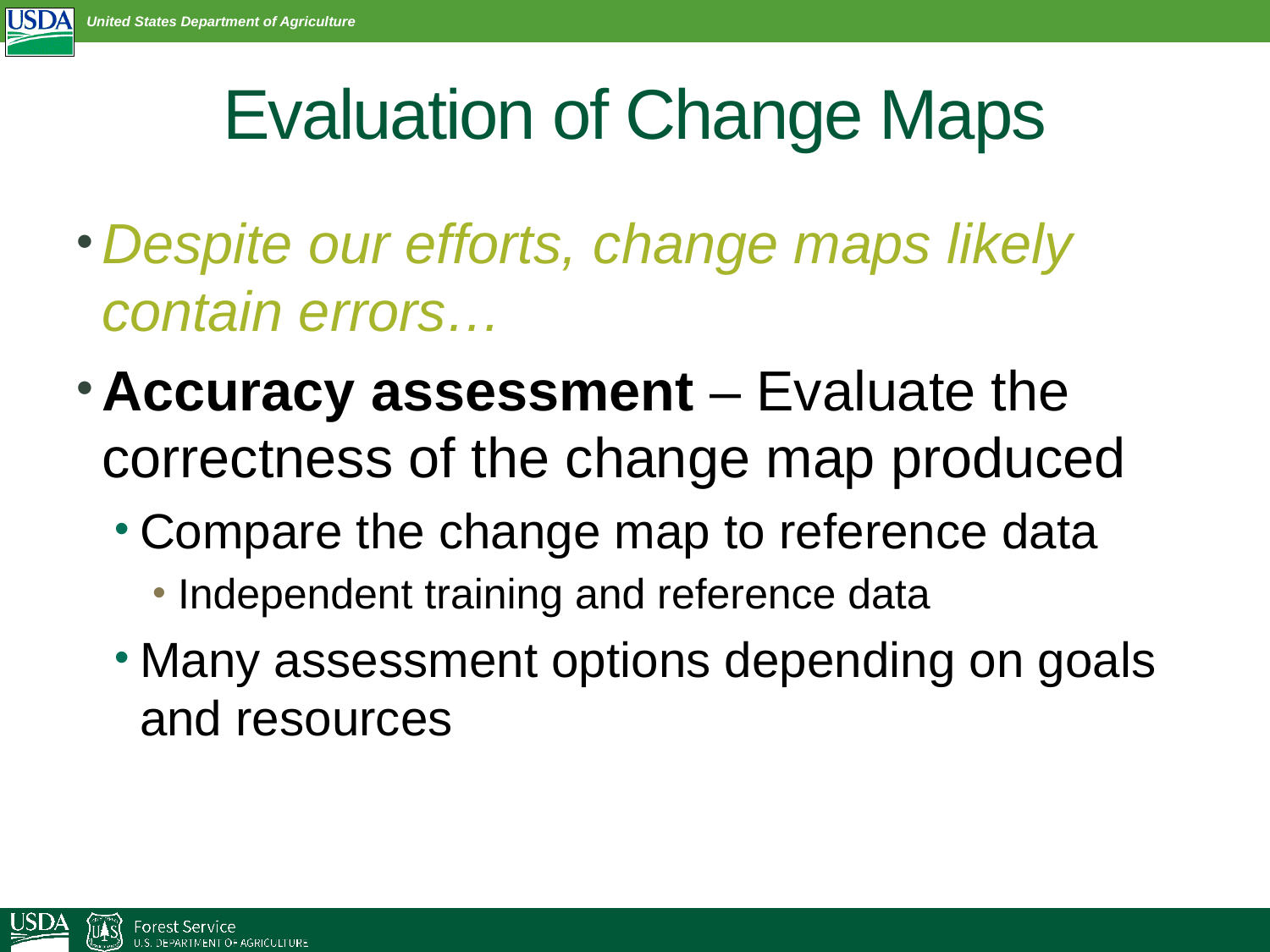

# Evaluation of Change Maps
Despite our efforts, change maps likely contain errors…
Accuracy assessment – Evaluate the correctness of the change map produced
Compare the change map to reference data
Independent training and reference data
Many assessment options depending on goals and resources